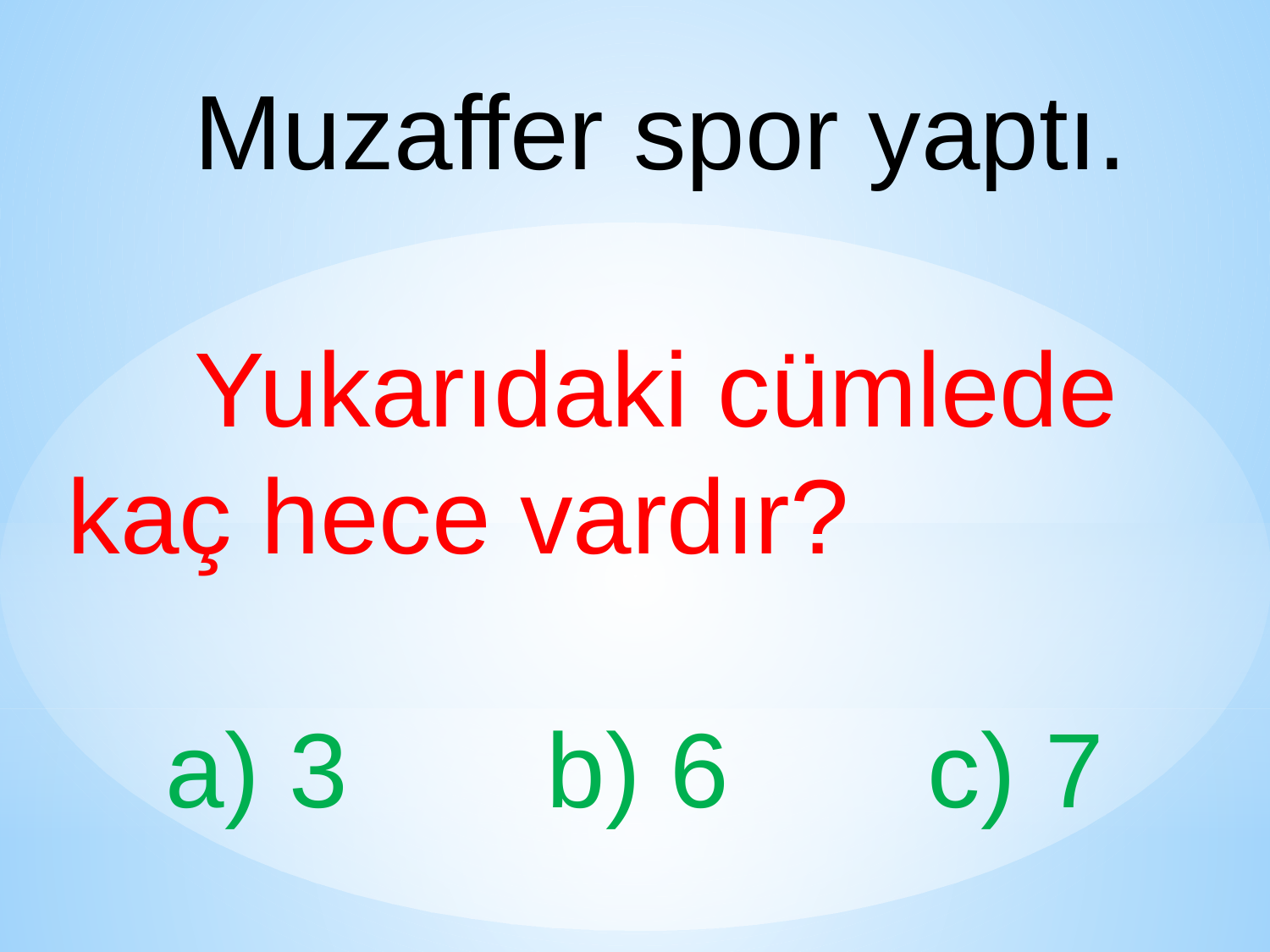

Muzaffer spor yaptı.

	Yukarıdaki cümlede kaç hece vardır?

a) 3		b) 6		c) 7